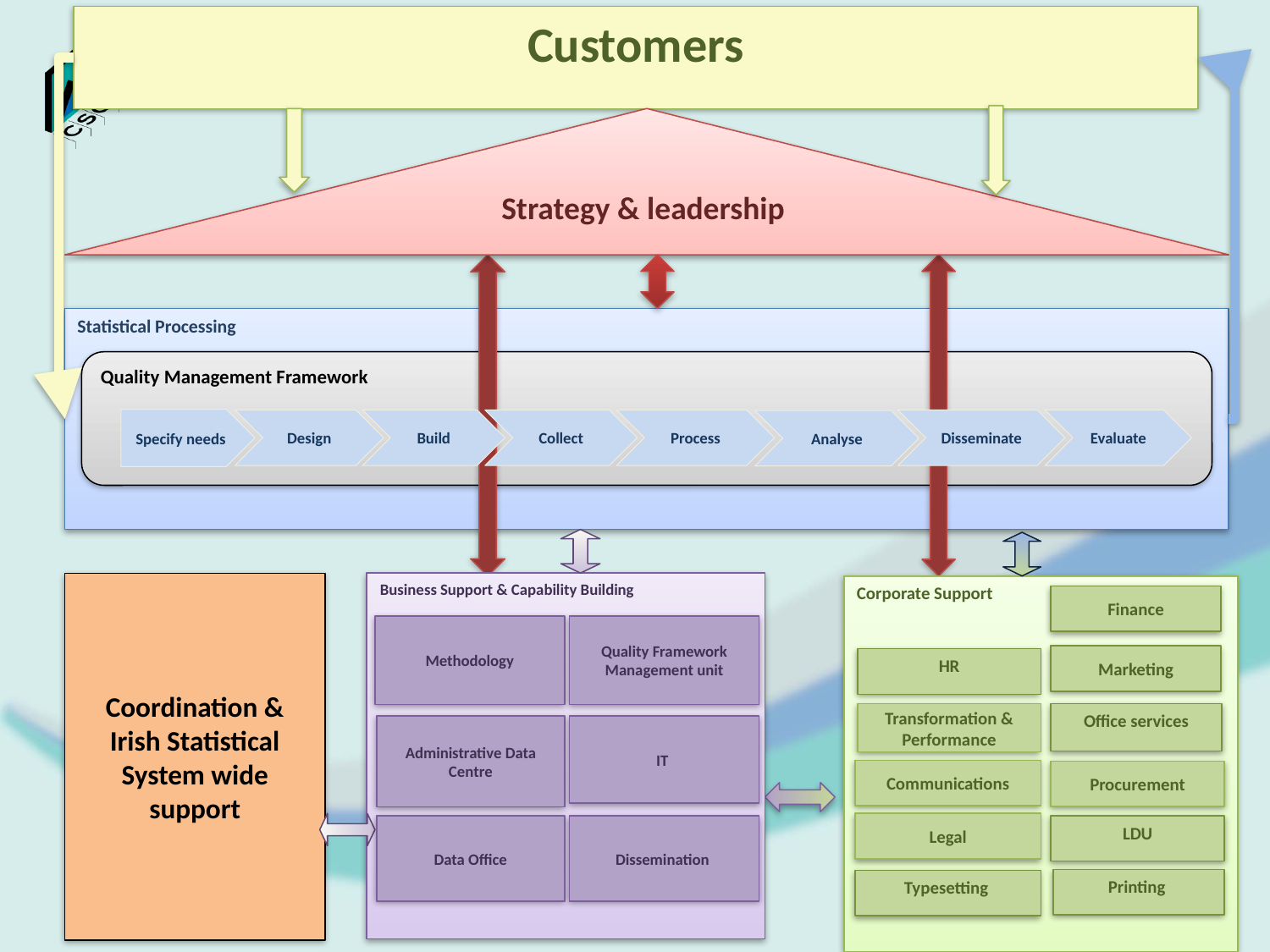

Customers

Strategy & leadership

Statistical Processing
Quality Management Framework
Specify needs
Design
Build
Collect
Process
Disseminate
Evaluate
Analyse

Business Support & Capability Building
Corporate Support
Finance
Methodology
Quality Framework Management unit
Coordination & Irish Statistical System wide support
Marketing
HR
Transformation & Performance
Office services
Administrative Data Centre
IT
Communications
Procurement

Legal
LDU
Data Office
Dissemination
Printing
Typesetting